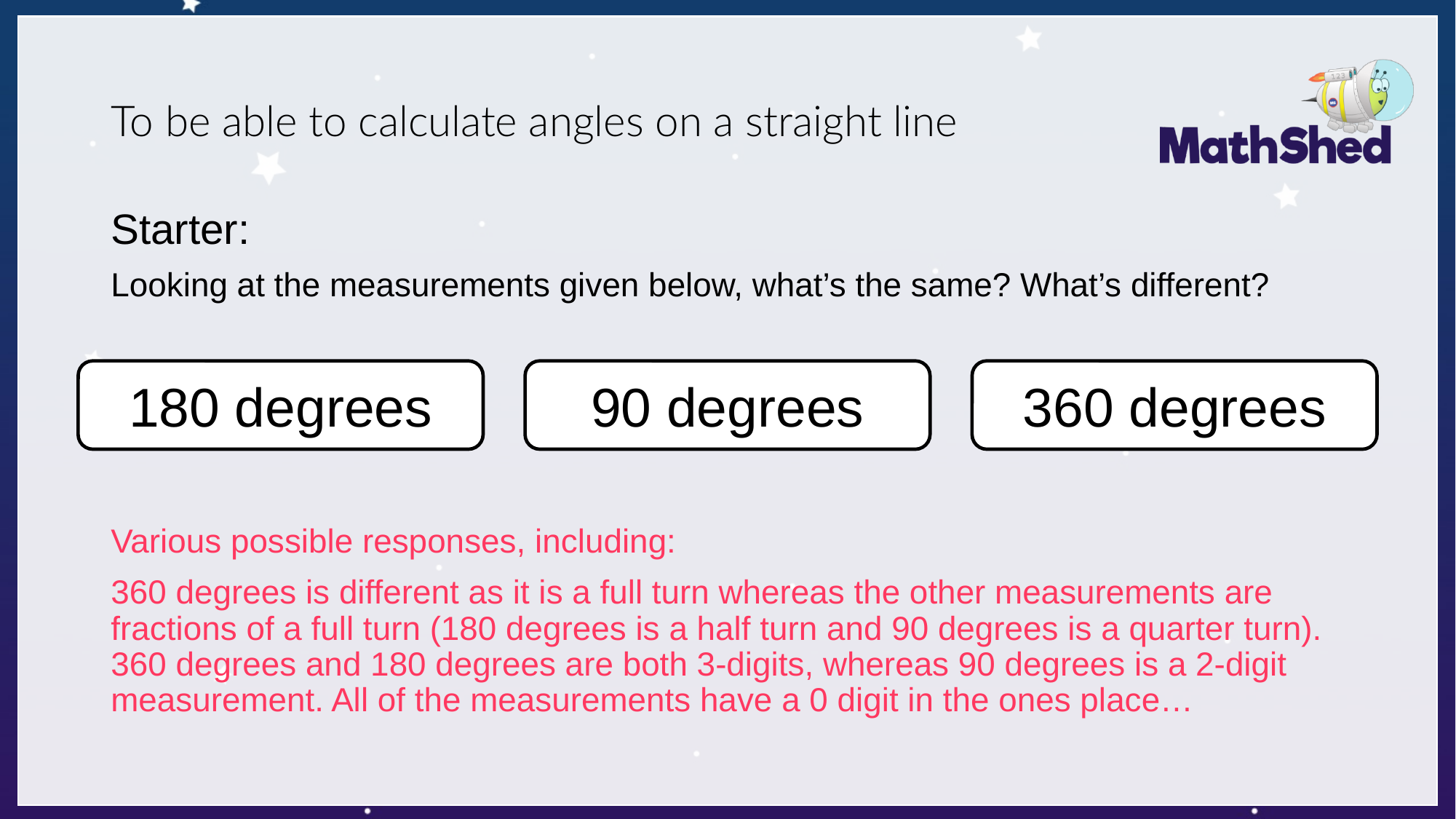

# To be able to calculate angles on a straight line
Starter:
Looking at the measurements given below, what’s the same? What’s different?

Various possible responses, including:
360 degrees is different as it is a full turn whereas the other measurements are fractions of a full turn (180 degrees is a half turn and 90 degrees is a quarter turn).
360 degrees and 180 degrees are both 3-digits, whereas 90 degrees is a 2-digit measurement. All of the measurements have a 0 digit in the ones place…
180 degrees
90 degrees
360 degrees